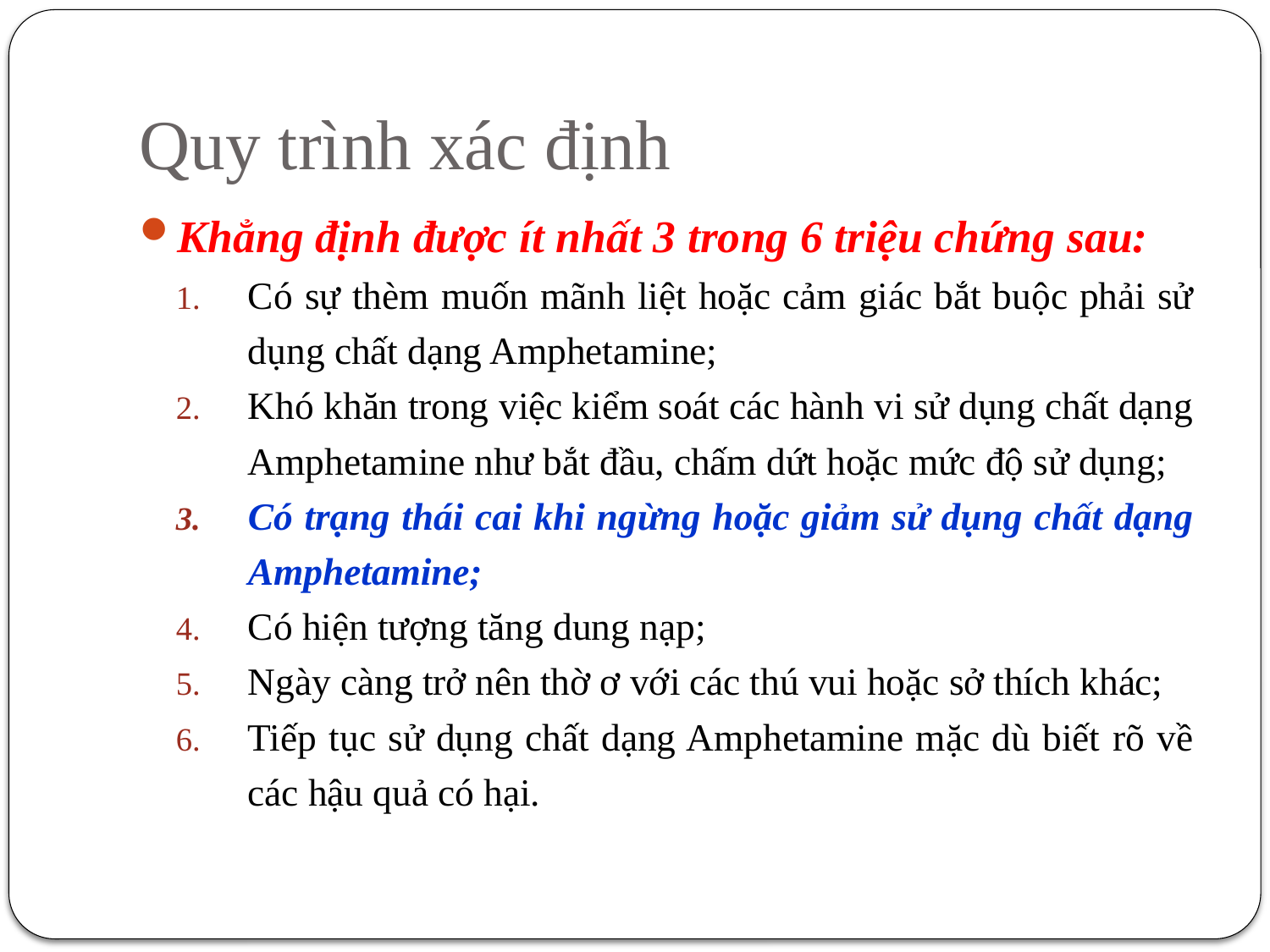

# Quy trình xác định
Khẳng định được ít nhất 3 trong 6 triệu chứng sau:
Có sự thèm muốn mãnh liệt hoặc cảm giác bắt buộc phải sử dụng chất dạng Amphetamine;
Khó khăn trong việc kiểm soát các hành vi sử dụng chất dạng Amphetamine như bắt đầu, chấm dứt hoặc mức độ sử dụng;
Có trạng thái cai khi ngừng hoặc giảm sử dụng chất dạng Amphetamine;
Có hiện tượng tăng dung nạp;
Ngày càng trở nên thờ ơ với các thú vui hoặc sở thích khác;
Tiếp tục sử dụng chất dạng Amphetamine mặc dù biết rõ về các hậu quả có hại.